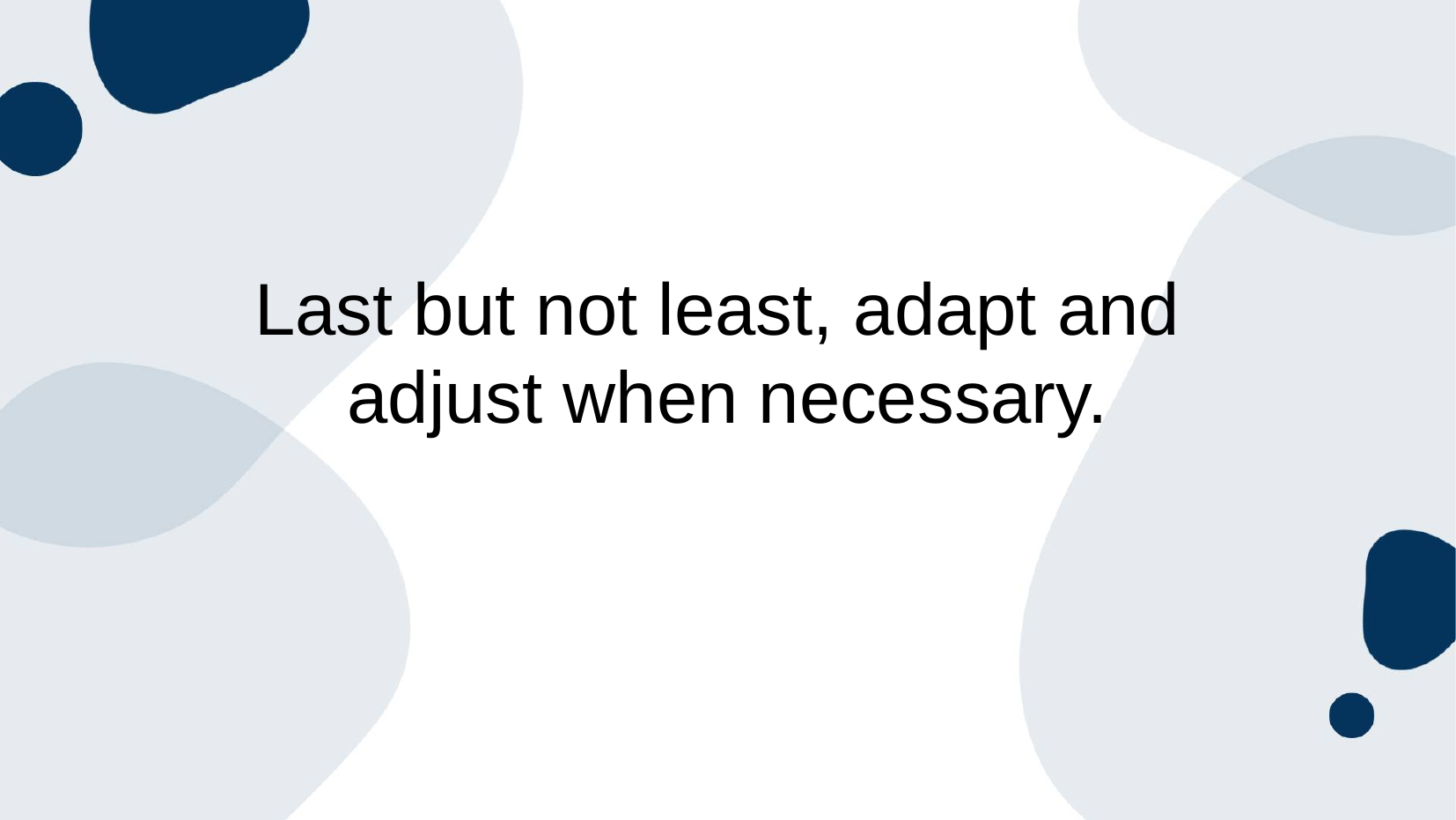

# Last but not least, adapt and
adjust when necessary.